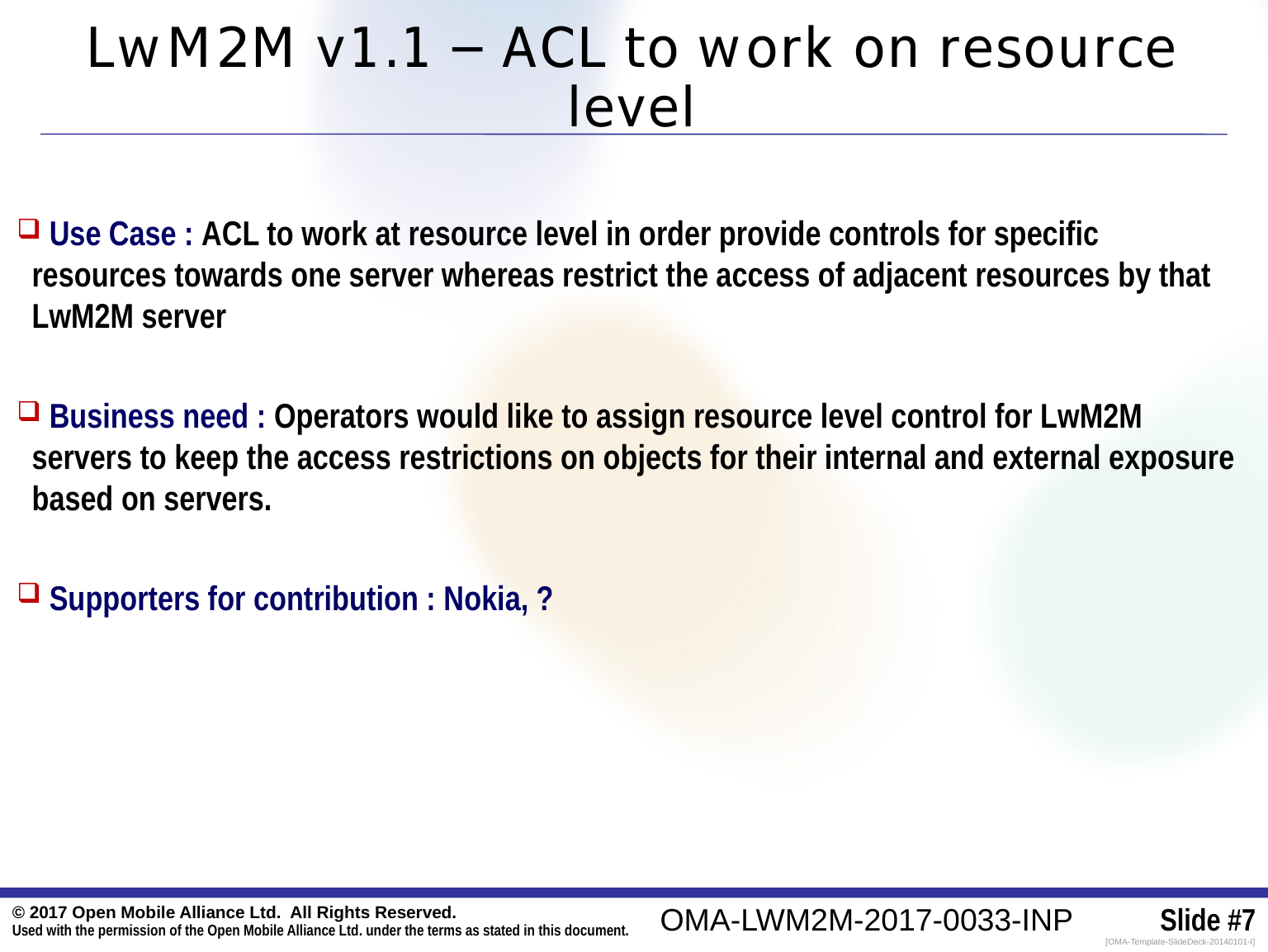

LwM2M v1.1 – ACL to work on resource level

 Use Case : ACL to work at resource level in order provide controls for specific resources towards one server whereas restrict the access of adjacent resources by that LwM2M server

 Business need : Operators would like to assign resource level control for LwM2M servers to keep the access restrictions on objects for their internal and external exposure based on servers.

 Supporters for contribution : Nokia, ?